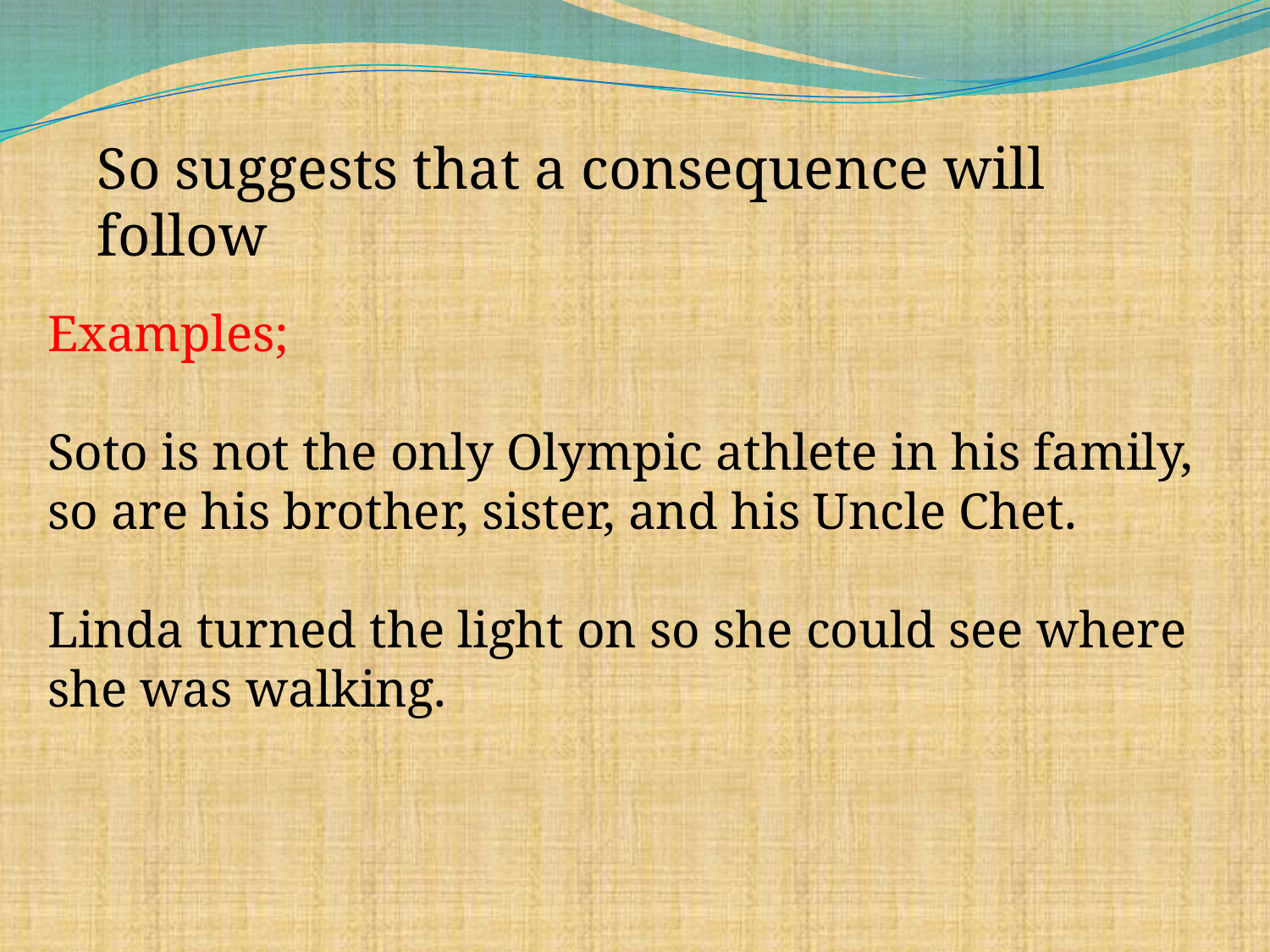

So suggests that a consequence will follow
Examples;

Soto is not the only Olympic athlete in his family, so are his brother, sister, and his Uncle Chet.

Linda turned the light on so she could see where she was walking.